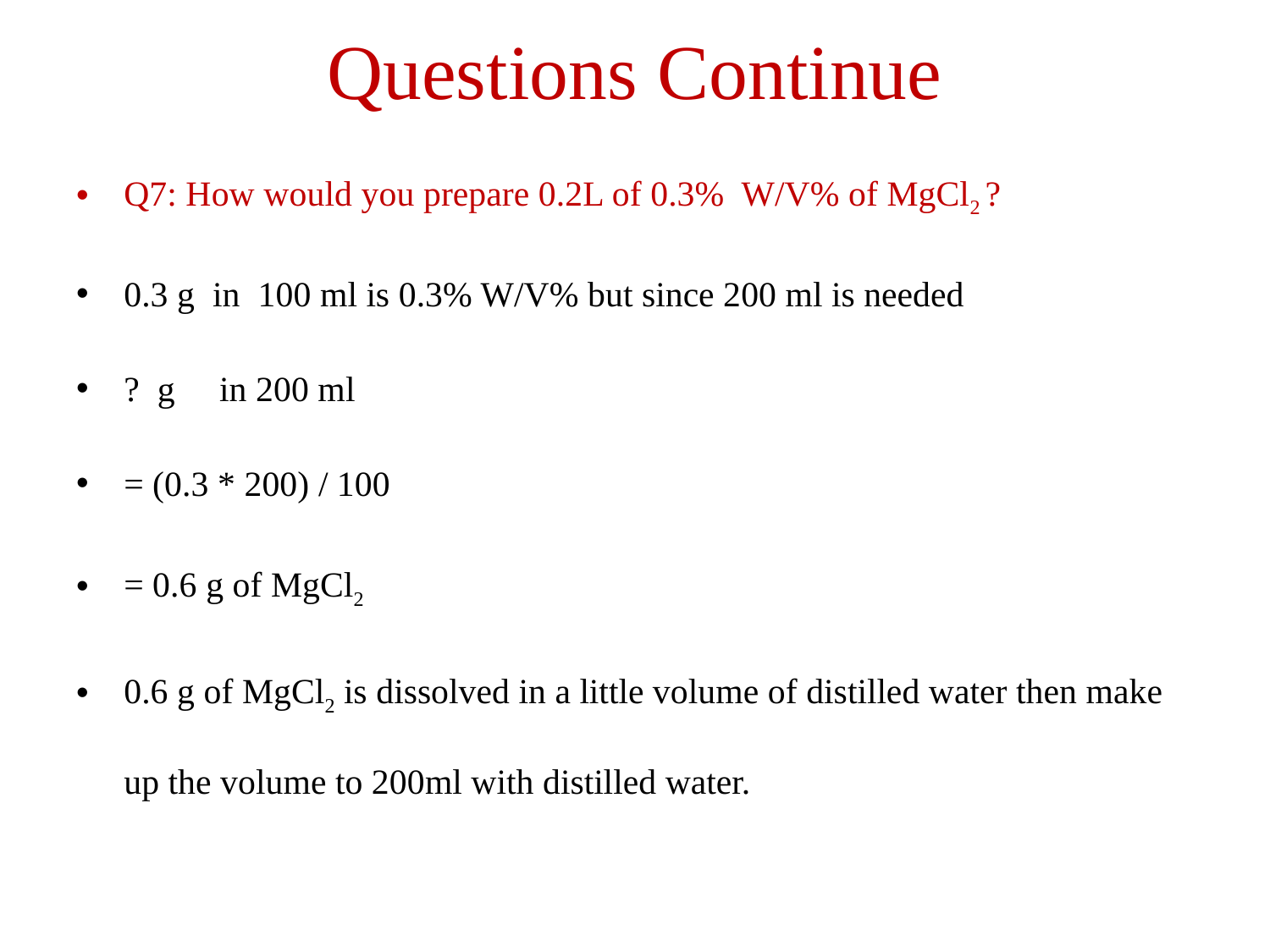

# Questions Continue
Q7: How would you prepare 0.2L of 0.3%  W/V% of MgCl2 ?
0.3 g  in  100 ml is 0.3% W/V% but since 200 ml is needed
?  g     in 200 ml
= (0.3 * 200) / 100
= 0.6 g of MgCl2
0.6 g of MgCl2 is dissolved in a little volume of distilled water then make up the volume to 200ml with distilled water.